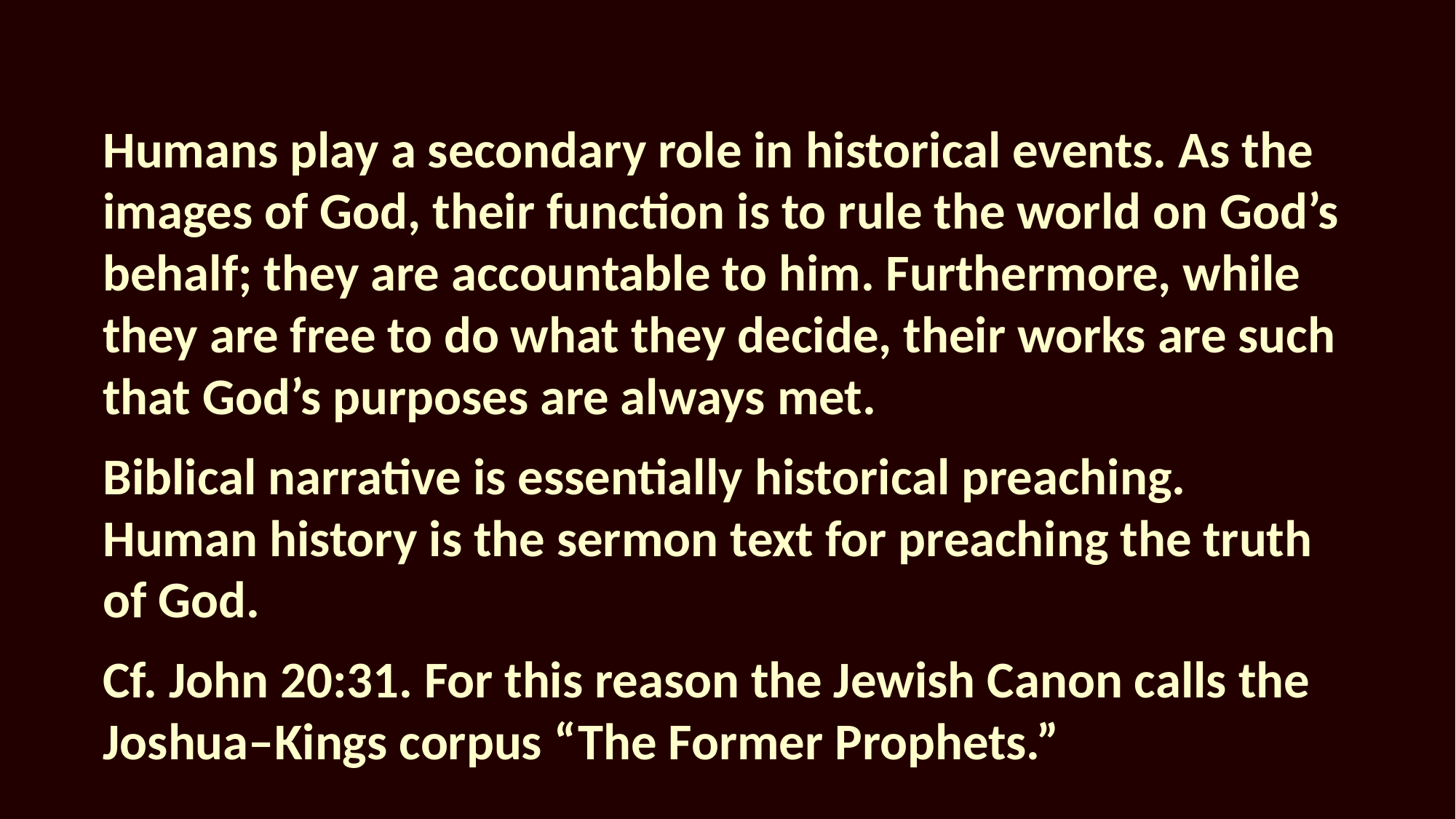

Humans play a secondary role in historical events. As the images of God, their function is to rule the world on God’s behalf; they are accountable to him. Furthermore, while they are free to do what they decide, their works are such that God’s purposes are always met.
Biblical narrative is essentially historical preaching. Human history is the sermon text for preaching the truth of God.
Cf. John 20:31. For this reason the Jewish Canon calls the Joshua–Kings corpus “The Former Prophets.”